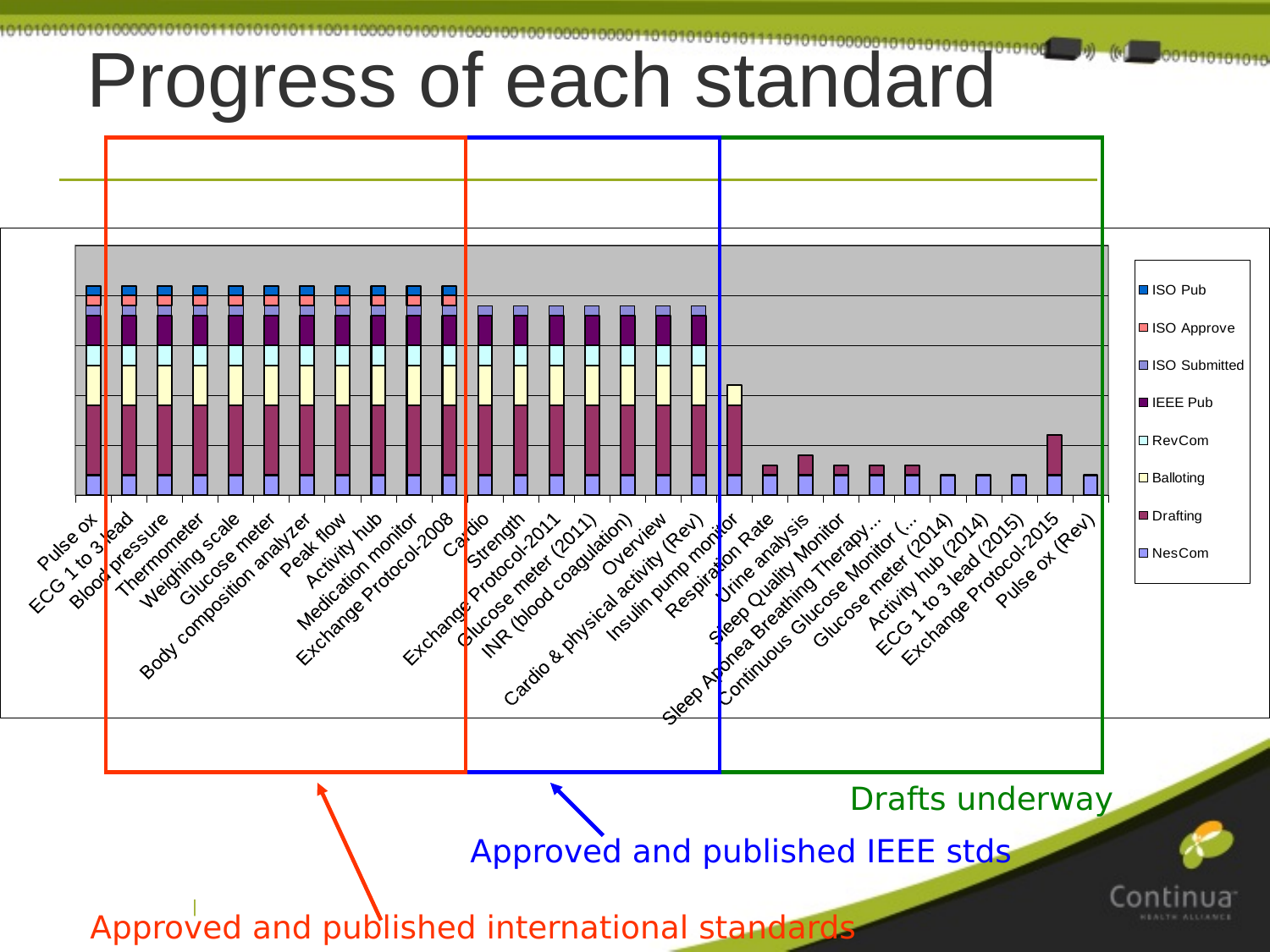

# Progress of each standard

[unsupported chart]

Drafts underway

Approved and published IEEE stds
Approved and published international standards